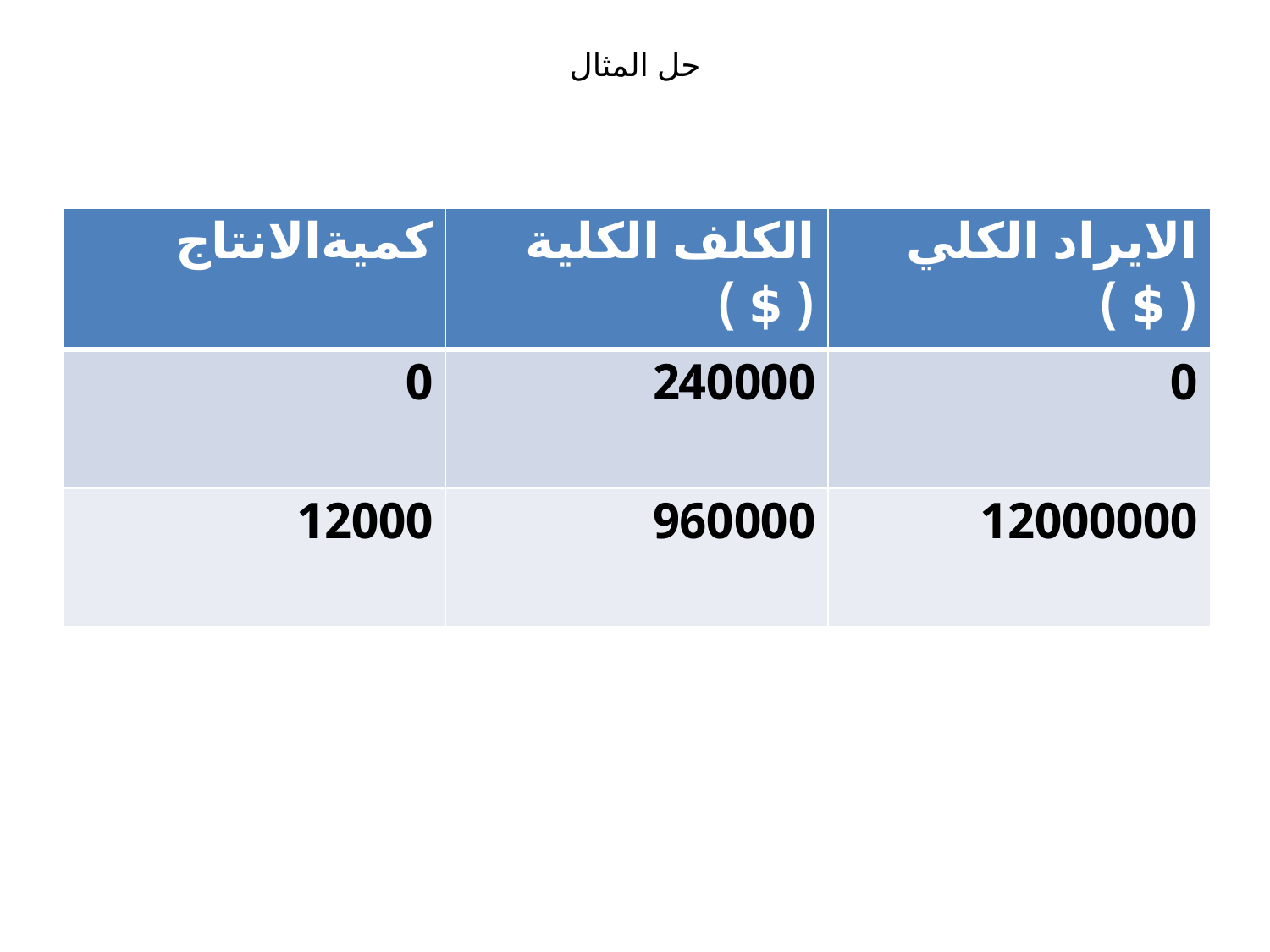

# حل المثال
| كميةالانتاج | الكلف الكلية ( $ ) | الايراد الكلي ( $ ) |
| --- | --- | --- |
| 0 | 240000 | 0 |
| 12000 | 960000 | 12000000 |